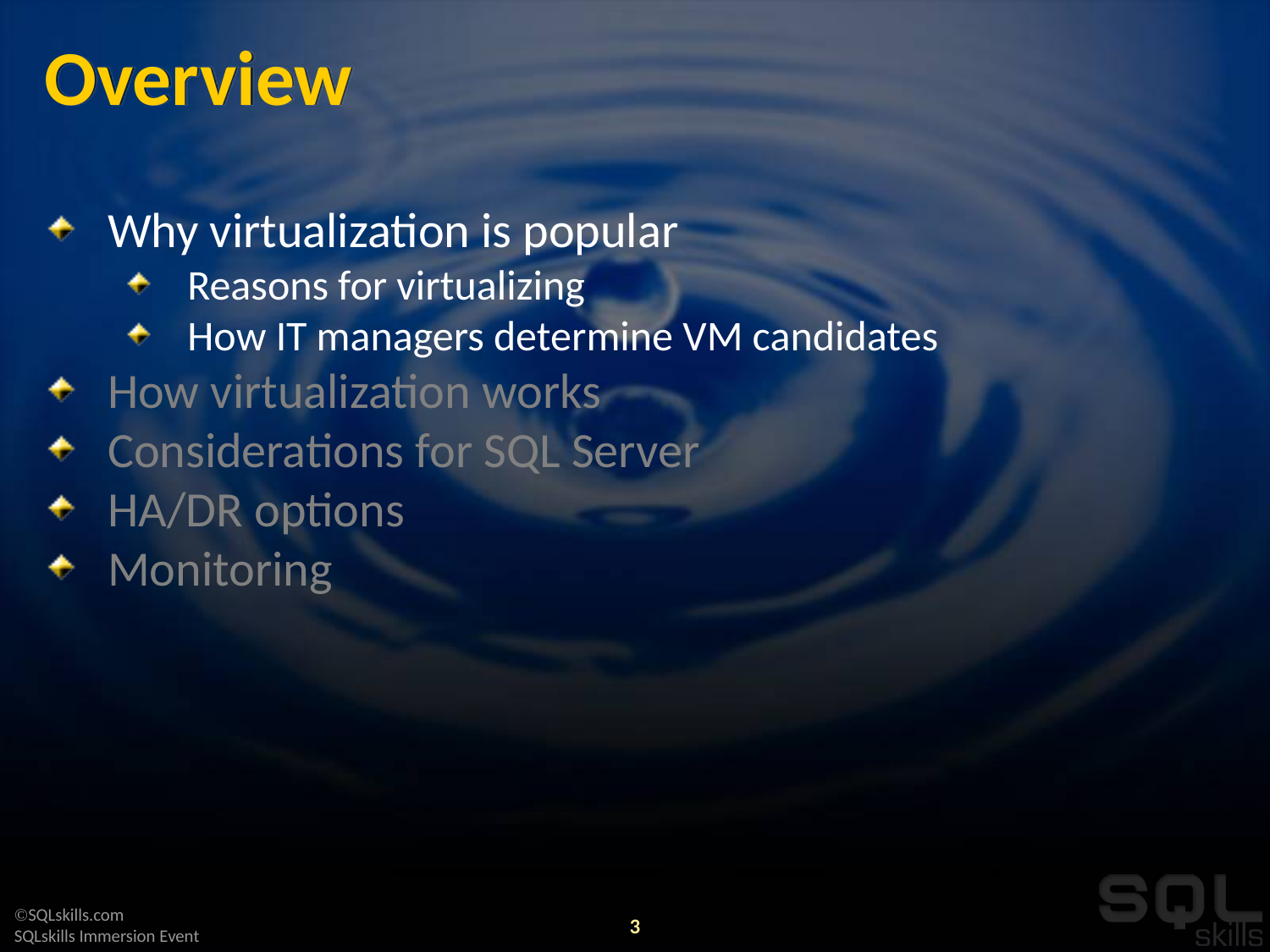

# Overview
Why virtualization is popular
Reasons for virtualizing
How IT managers determine VM candidates
How virtualization works
Considerations for SQL Server
HA/DR options
Monitoring

3